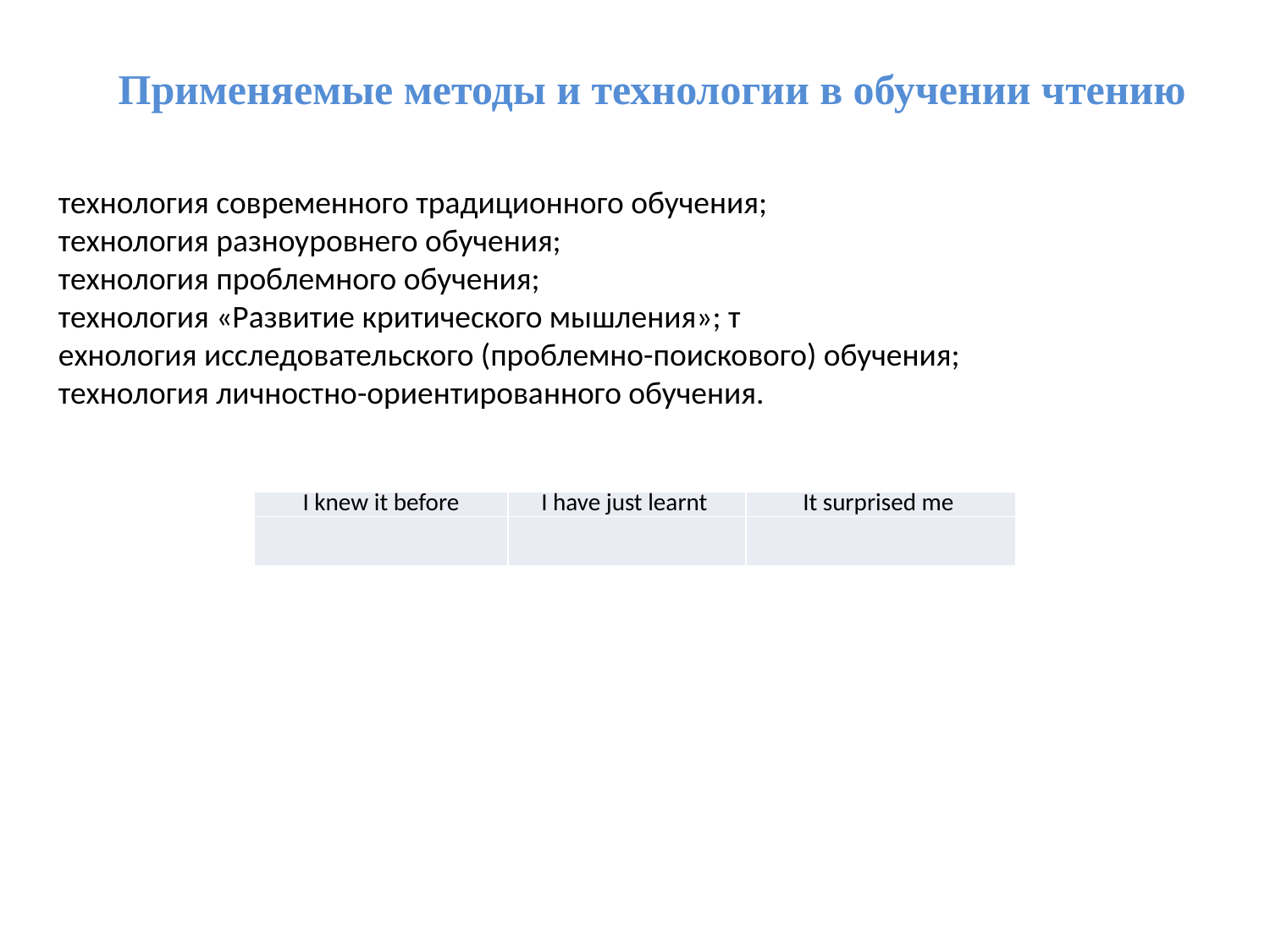

#
Применяемые методы и технологии в обучении чтению

технология современного традиционного обучения;
технология разноуровнего обучения;
технология проблемного обучения;
технология «Развитие критического мышления»; т
ехнология исследовательского (проблемно-поискового) обучения; технология личностно-ориентированного обучения.

| I knew it before | I have just learnt | It surprised me |
| --- | --- | --- |
|  |  |  |